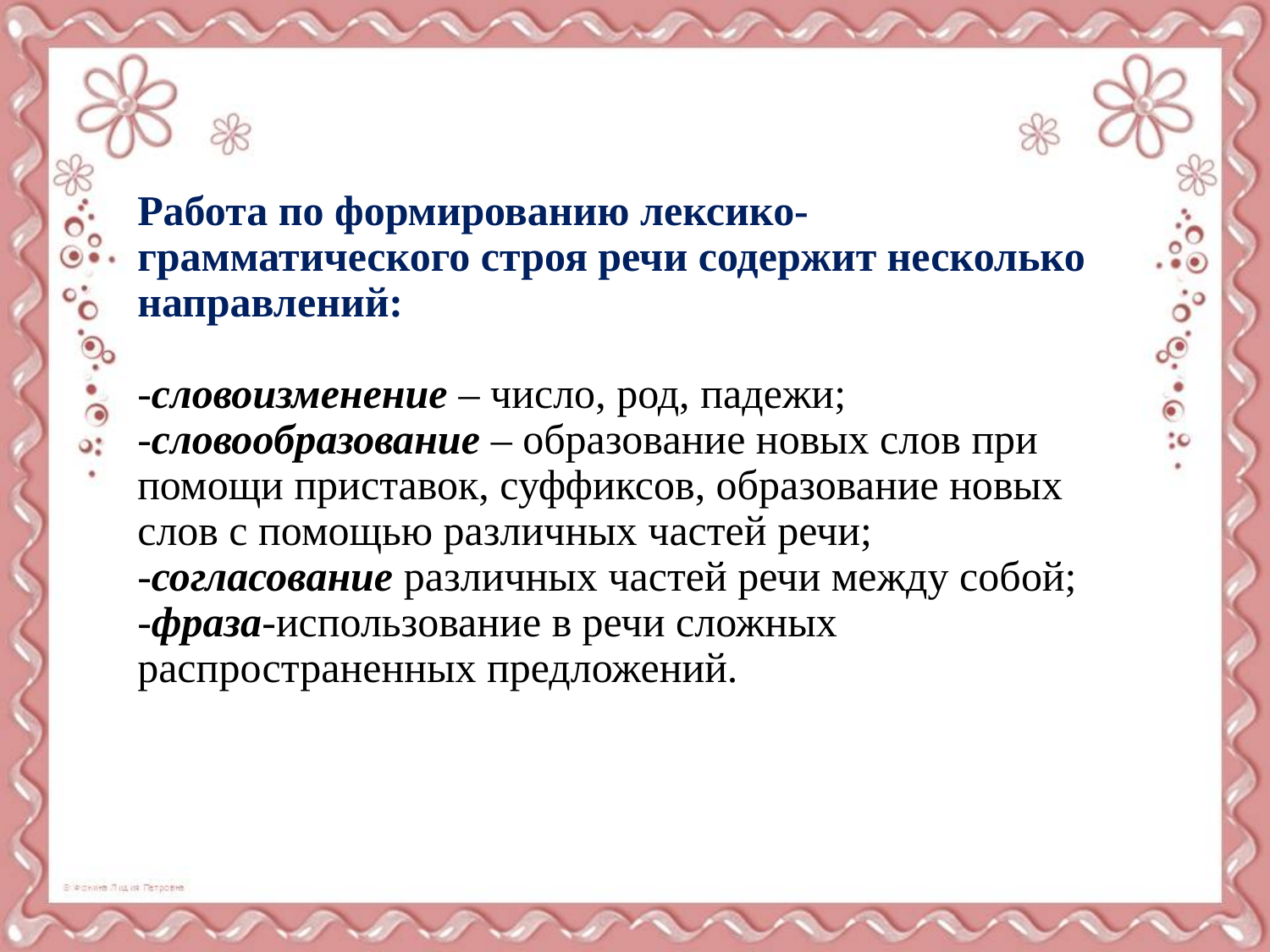

Работа по формированию лексико-грамматического строя речи содержит несколько направлений:

-словоизменение – число, род, падежи;
-словообразование – образование новых слов при помощи приставок, суффиксов, образование новых слов с помощью различных частей речи;
-согласование различных частей речи между собой;
-фраза-использование в речи сложных распространенных предложений.